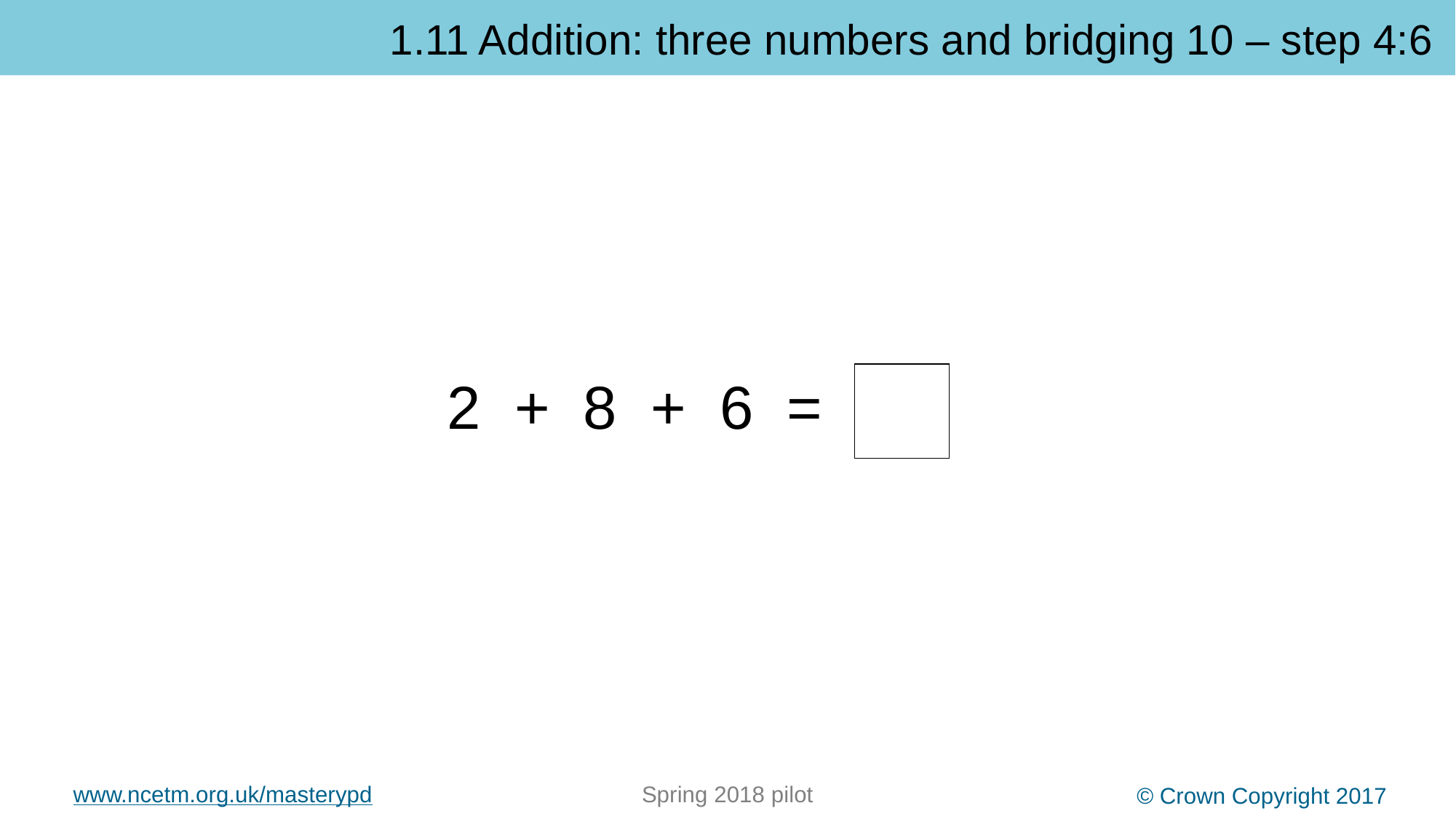

1.11 Addition: three numbers and bridging 10 – step 4:6
2  +  8  +  6  =
16